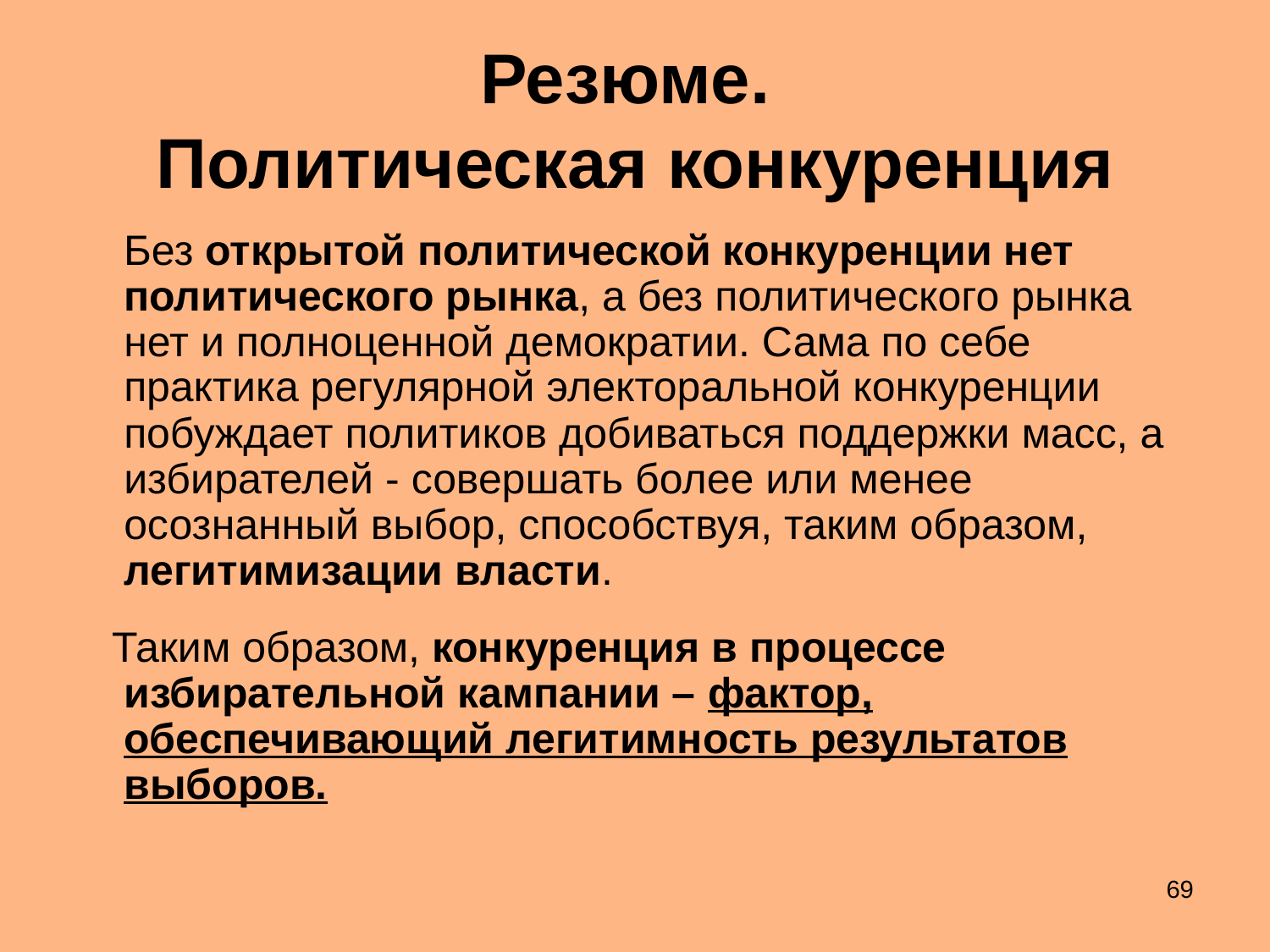

# Резюме. Политическая конкуренция
    Без открытой политической конкуренции нет политического рынка, а без политического рынка нет и полноценной демократии. Сама по себе практика регулярной электоральной конкуренции побуждает политиков добиваться поддержки масс, а избирателей - совершать более или менее осознанный выбор, способствуя, таким образом, легитимизации власти.
   Таким образом, конкуренция в процессе избирательной кампании – фактор, обеспечивающий легитимность результатов выборов.
69